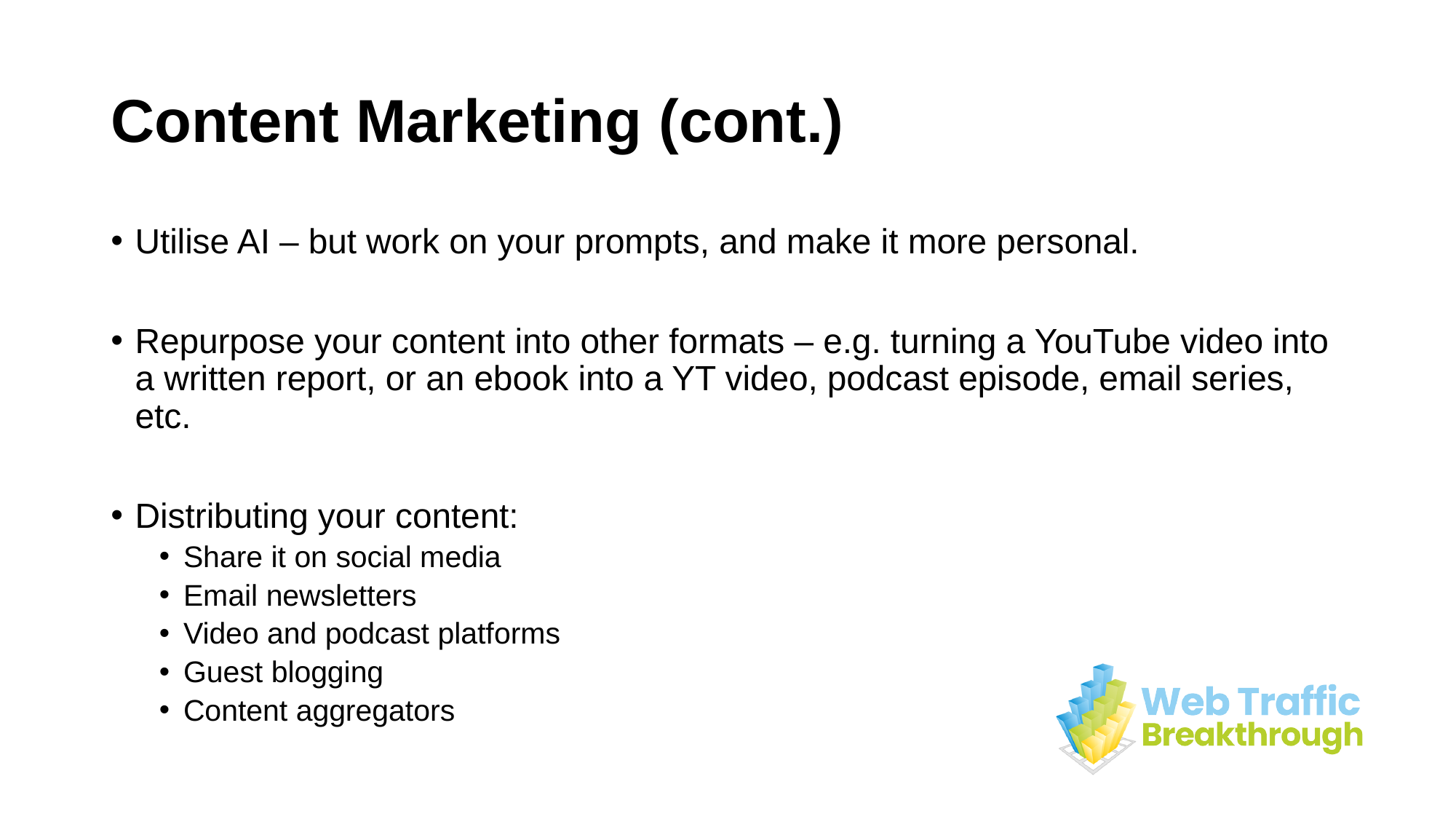

# Content Marketing (cont.)
Utilise AI – but work on your prompts, and make it more personal.

Repurpose your content into other formats – e.g. turning a YouTube video into a written report, or an ebook into a YT video, podcast episode, email series, etc.

Distributing your content:
Share it on social media
Email newsletters
Video and podcast platforms
Guest blogging
Content aggregators